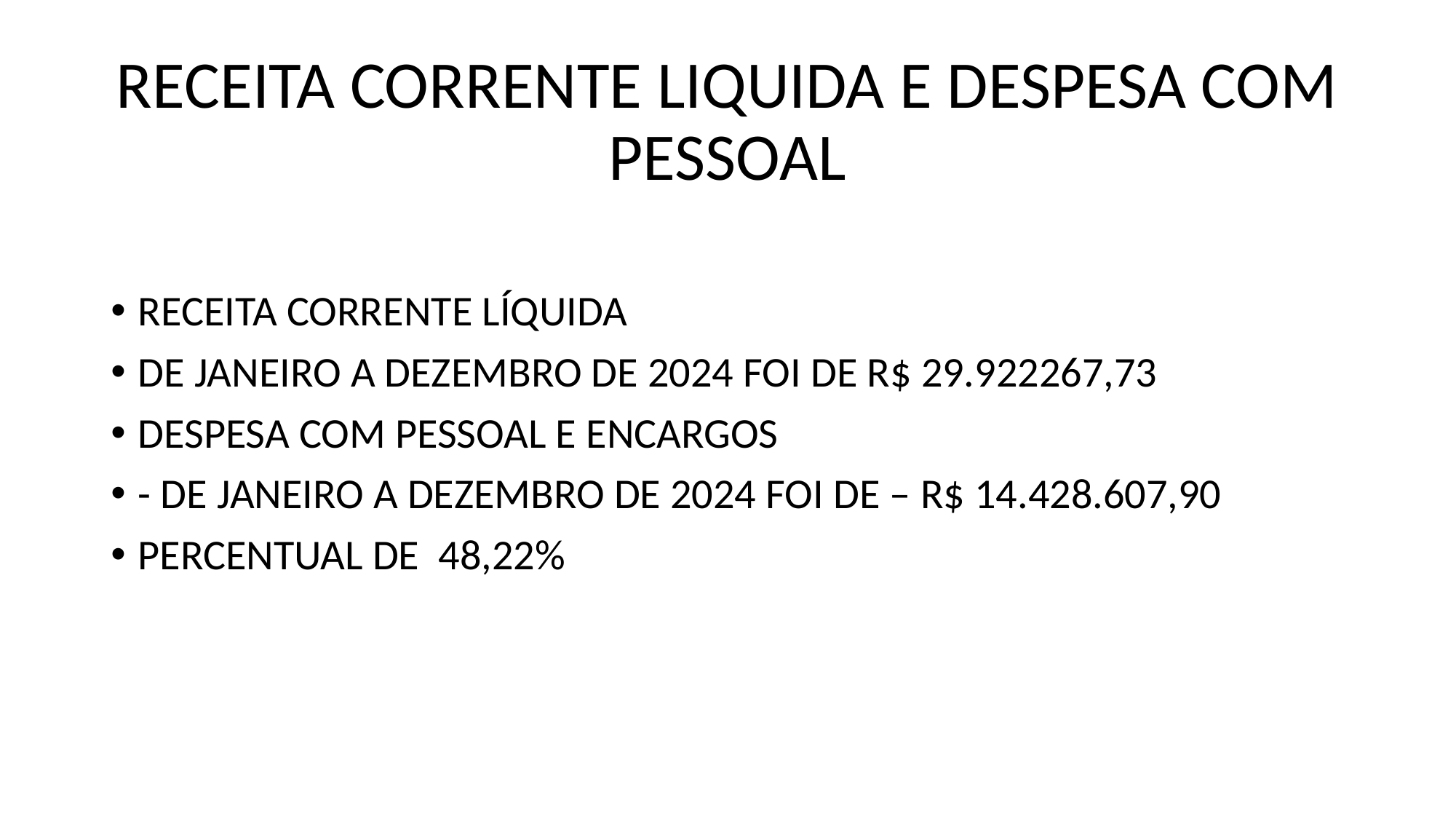

# RECEITA CORRENTE LIQUIDA E DESPESA COM PESSOAL

RECEITA CORRENTE LÍQUIDA
DE JANEIRO A DEZEMBRO DE 2024 FOI DE R$ 29.922267,73
DESPESA COM PESSOAL E ENCARGOS
- DE JANEIRO A DEZEMBRO DE 2024 FOI DE – R$ 14.428.607,90
PERCENTUAL DE  48,22%